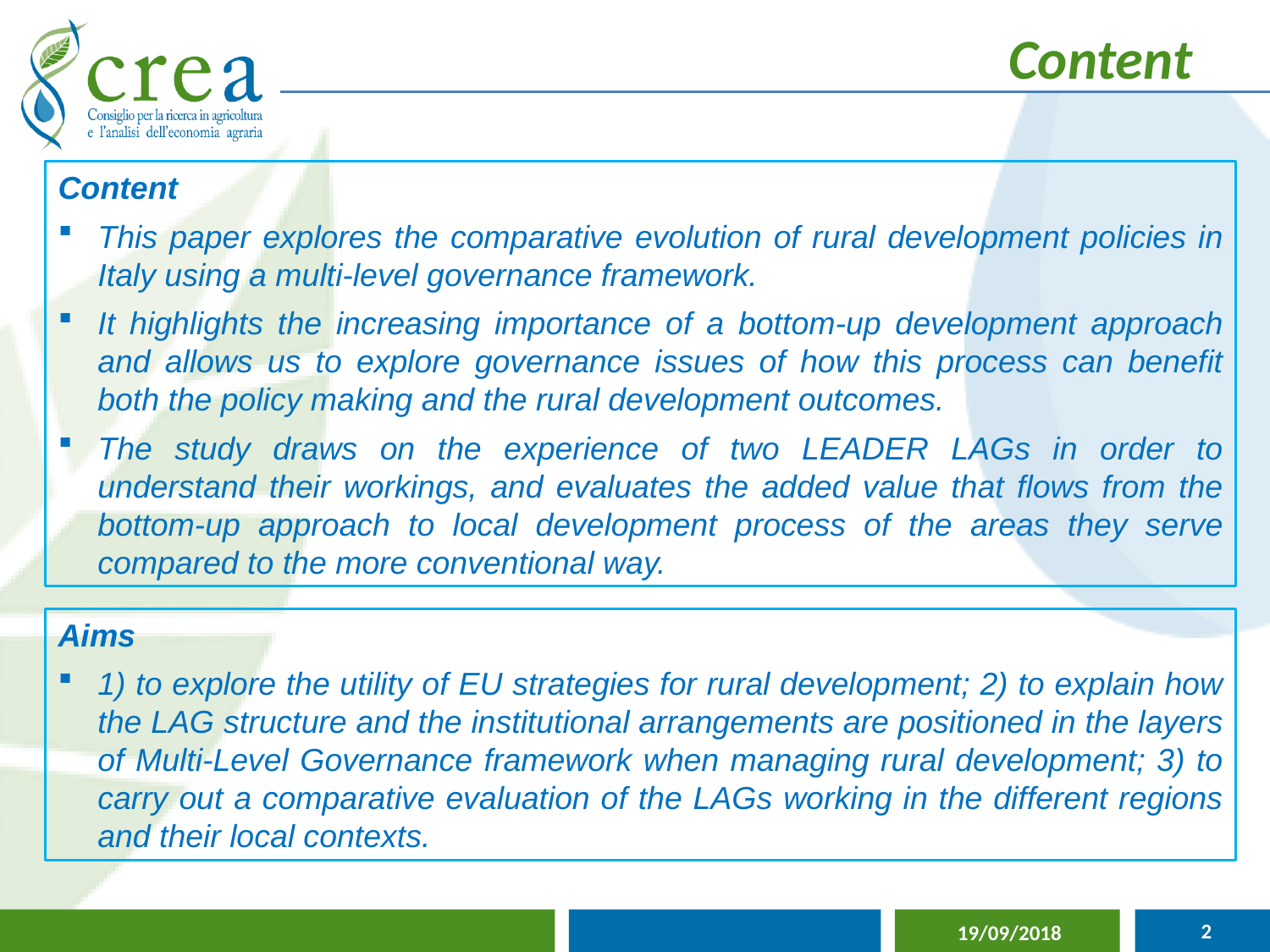

Content
Content
This paper explores the comparative evolution of rural development policies in Italy using a multi-level governance framework.
It highlights the increasing importance of a bottom-up development approach and allows us to explore governance issues of how this process can benefit both the policy making and the rural development outcomes.
The study draws on the experience of two LEADER LAGs in order to understand their workings, and evaluates the added value that flows from the bottom-up approach to local development process of the areas they serve compared to the more conventional way.

Aims
1) to explore the utility of EU strategies for rural development; 2) to explain how the LAG structure and the institutional arrangements are positioned in the layers of Multi-Level Governance framework when managing rural development; 3) to carry out a comparative evaluation of the LAGs working in the different regions and their local contexts.